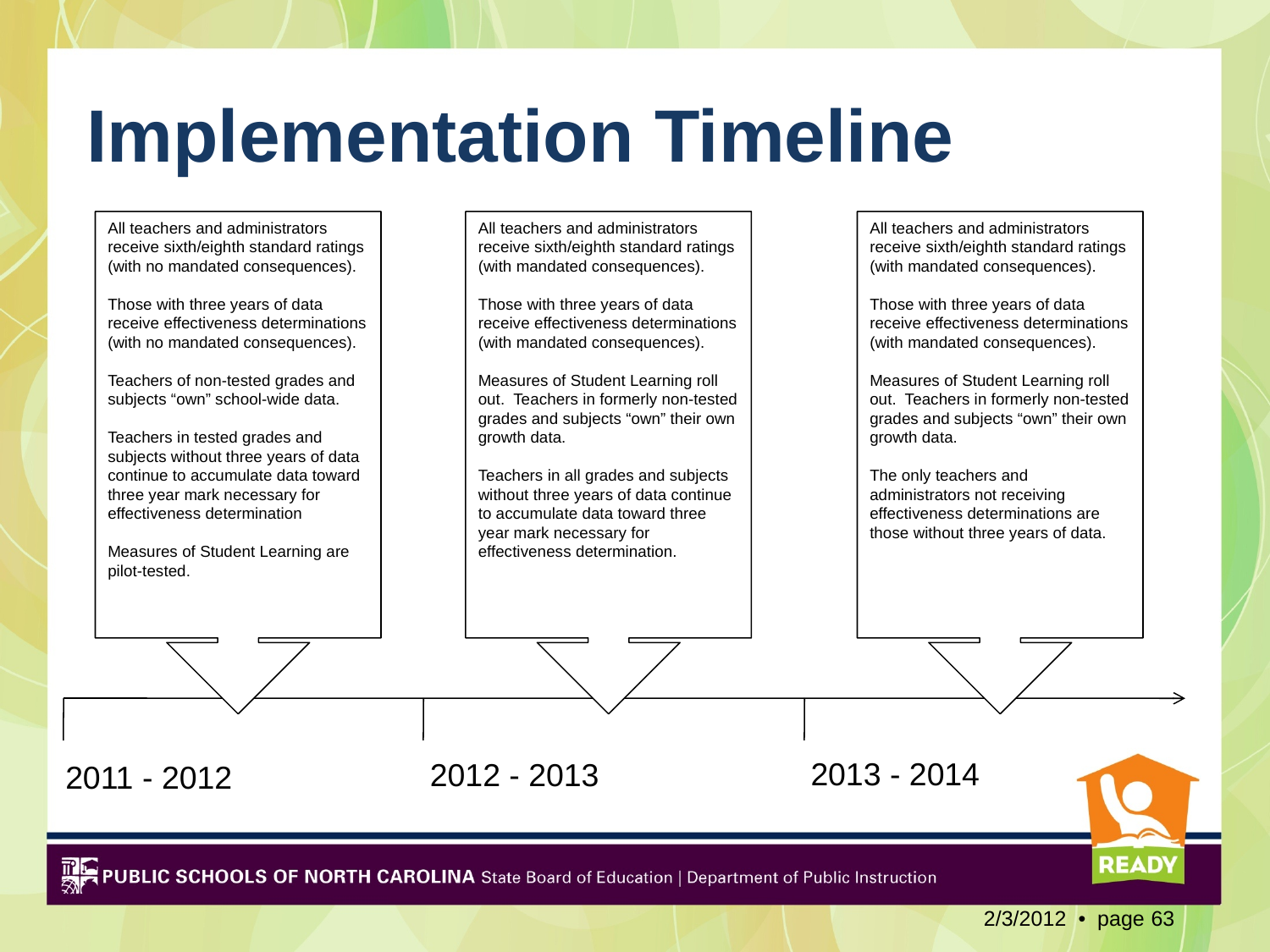

# Implementation Timeline
All teachers and administrators receive sixth/eighth standard ratings (with no mandated consequences).

Those with three years of data receive effectiveness determinations (with no mandated consequences).

Teachers of non-tested grades and subjects “own” school-wide data.

Teachers in tested grades and subjects without three years of data continue to accumulate data toward three year mark necessary for effectiveness determination

Measures of Student Learning are pilot-tested.

All teachers and administrators receive sixth/eighth standard ratings (with mandated consequences).

Those with three years of data receive effectiveness determinations (with mandated consequences).

Measures of Student Learning roll out.  Teachers in formerly non-tested grades and subjects “own” their own growth data.

The only teachers and administrators not receiving effectiveness determinations are those without three years of data.

All teachers and administrators receive sixth/eighth standard ratings (with mandated consequences).

Those with three years of data receive effectiveness determinations (with mandated consequences).

Measures of Student Learning roll out.  Teachers in formerly non-tested grades and subjects “own” their own growth data.

Teachers in all grades and subjects without three years of data continue to accumulate data toward three year mark necessary for effectiveness determination.

2013 - 2014
2012 - 2013
2011 - 2012
2/3/2012  •  page 63